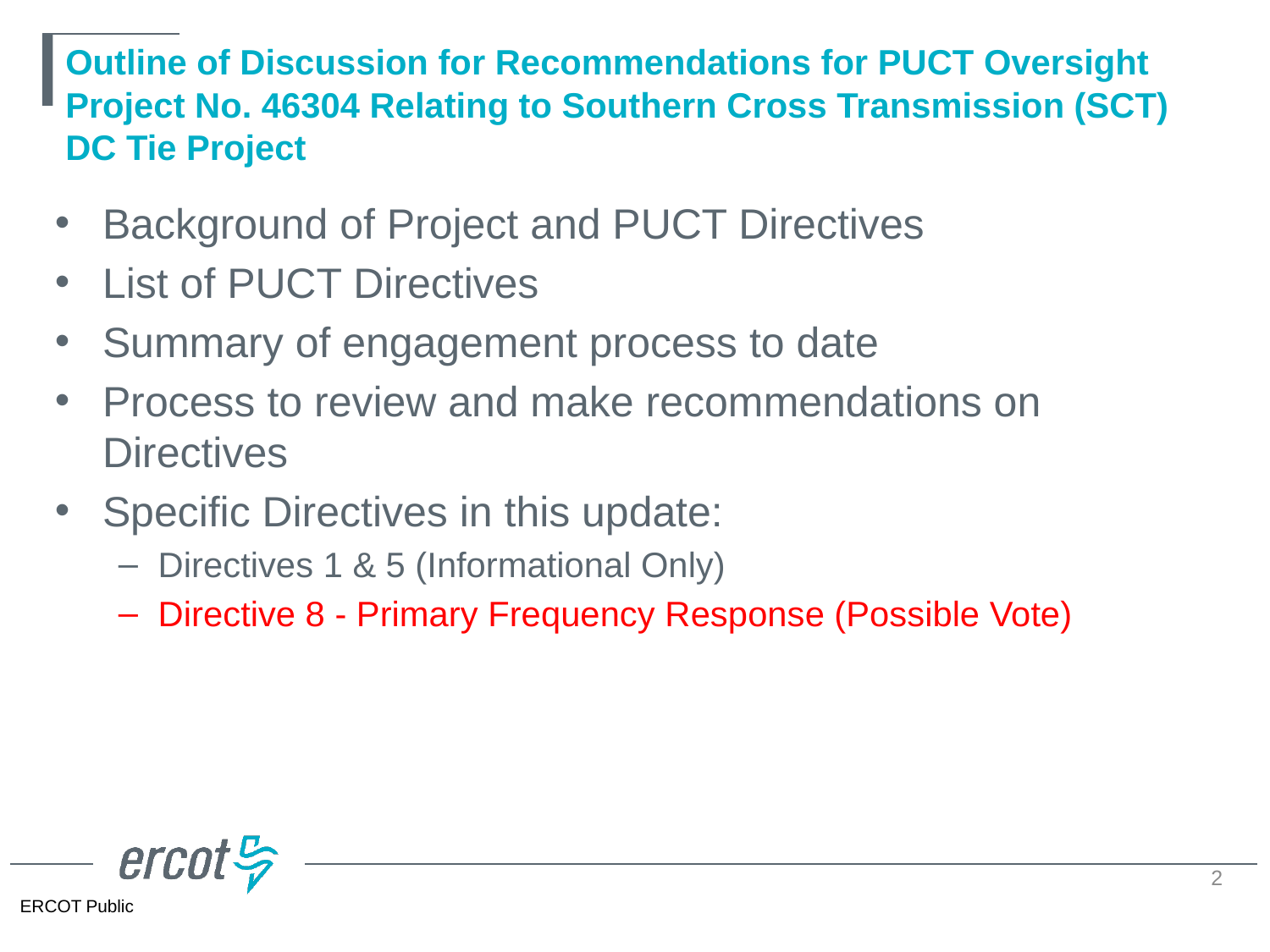

# Outline of Discussion for Recommendations for PUCT Oversight Project No. 46304 Relating to Southern Cross Transmission (SCT) DC Tie Project
Background of Project and PUCT Directives
List of PUCT Directives
Summary of engagement process to date
Process to review and make recommendations on Directives
Specific Directives in this update:
Directives 1 & 5 (Informational Only)
Directive 8 - Primary Frequency Response (Possible Vote)

2